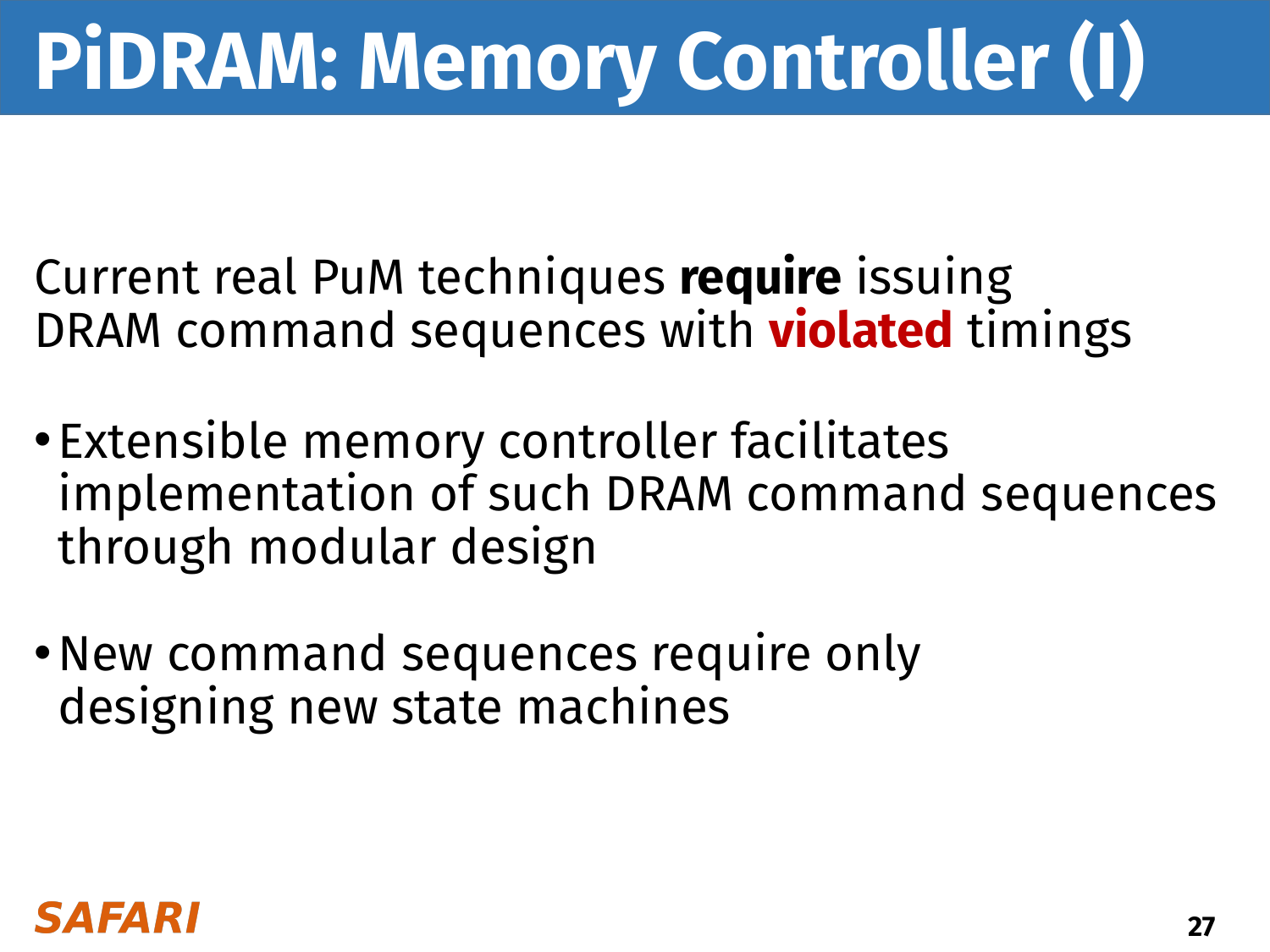

# PiDRAM: Memory Controller (I)

Current real PuM techniques require issuing
DRAM command sequences with violated timings

Extensible memory controller facilitates
implementation of such DRAM command sequences
through modular design

New command sequences require only
designing new state machines

27